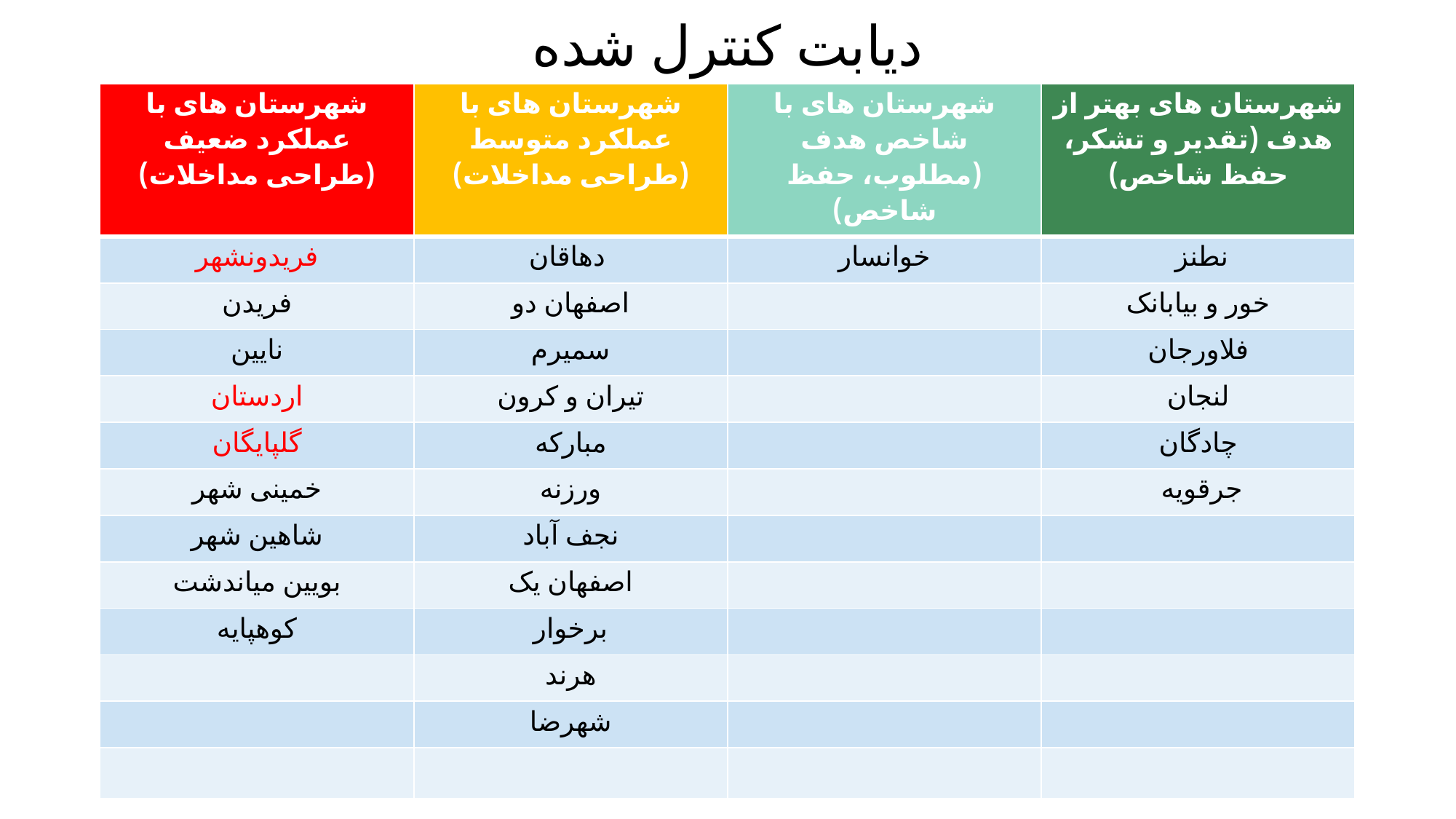

# دیابت کنترل شده
| شهرستان های با عملکرد ضعیف (طراحی مداخلات) | شهرستان های با عملکرد متوسط (طراحی مداخلات) | شهرستان های با شاخص هدف (مطلوب، حفظ شاخص) | شهرستان های بهتر از هدف (تقدیر و تشکر، حفظ شاخص) |
| --- | --- | --- | --- |
| فریدونشهر | دهاقان | خوانسار | نطنز |
| فریدن | اصفهان دو |  | خور و بیابانک |
| نایین | سمیرم |  | فلاورجان |
| اردستان | تیران و کرون |  | لنجان |
| گلپایگان | مبارکه |  | چادگان |
| خمینی شهر | ورزنه |  | جرقویه |
| شاهین شهر | نجف آباد |  |  |
| بویین میاندشت | اصفهان یک |  |  |
| کوهپایه | برخوار |  |  |
|  | هرند |  |  |
|  | شهرضا |  |  |
|  |  |  |  |